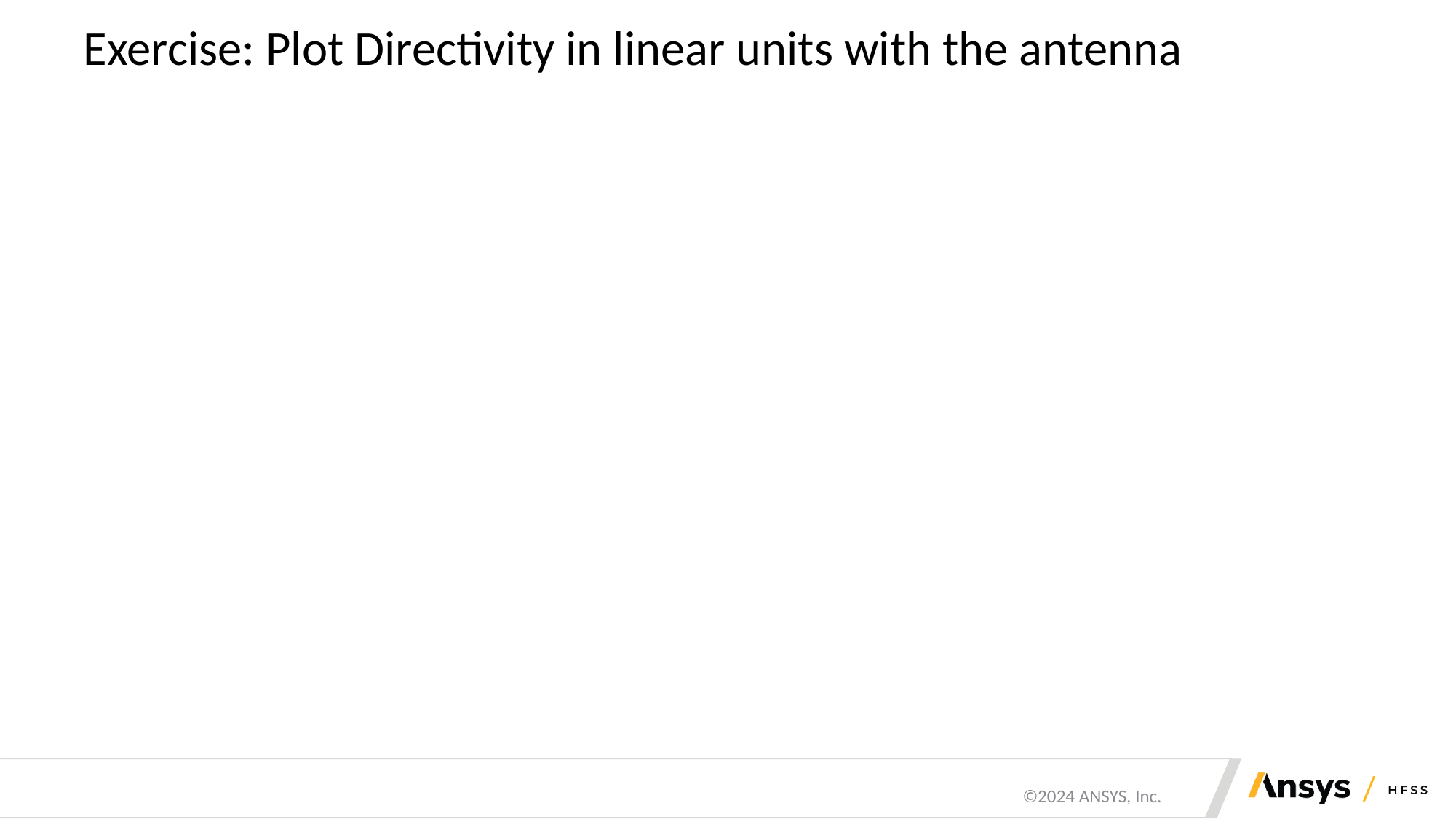

# Exercise: Plot Directivity in linear units with the antenna